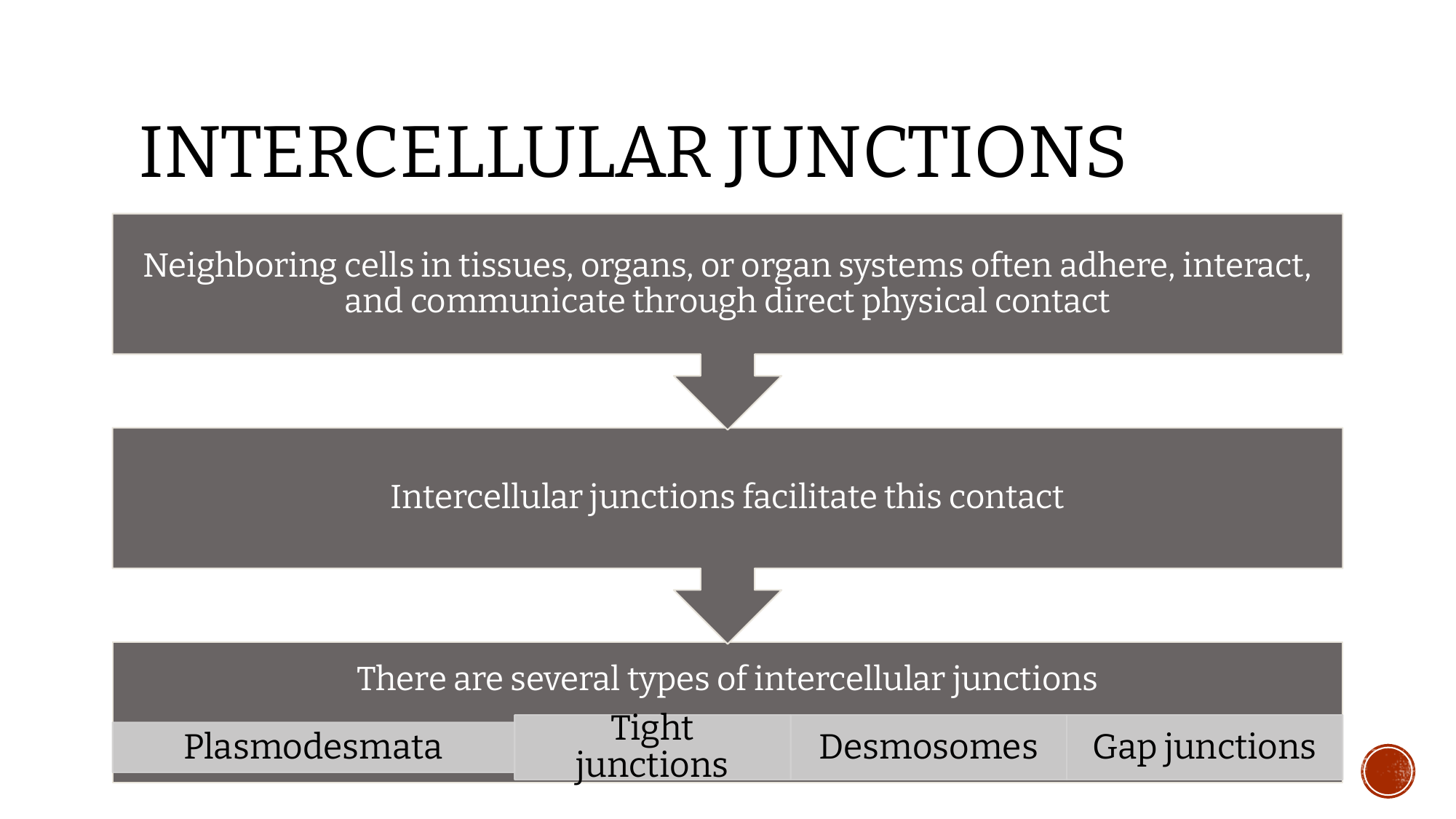

# Intercellular Junctions
There are several types of intercellular junctions
Plasmodesmata
Tight junctions
Desmosomes
Gap junctions
Intercellular junctions facilitate this contact
Neighboring cells in tissues, organs, or organ systems often adhere, interact, and communicate through direct physical contact